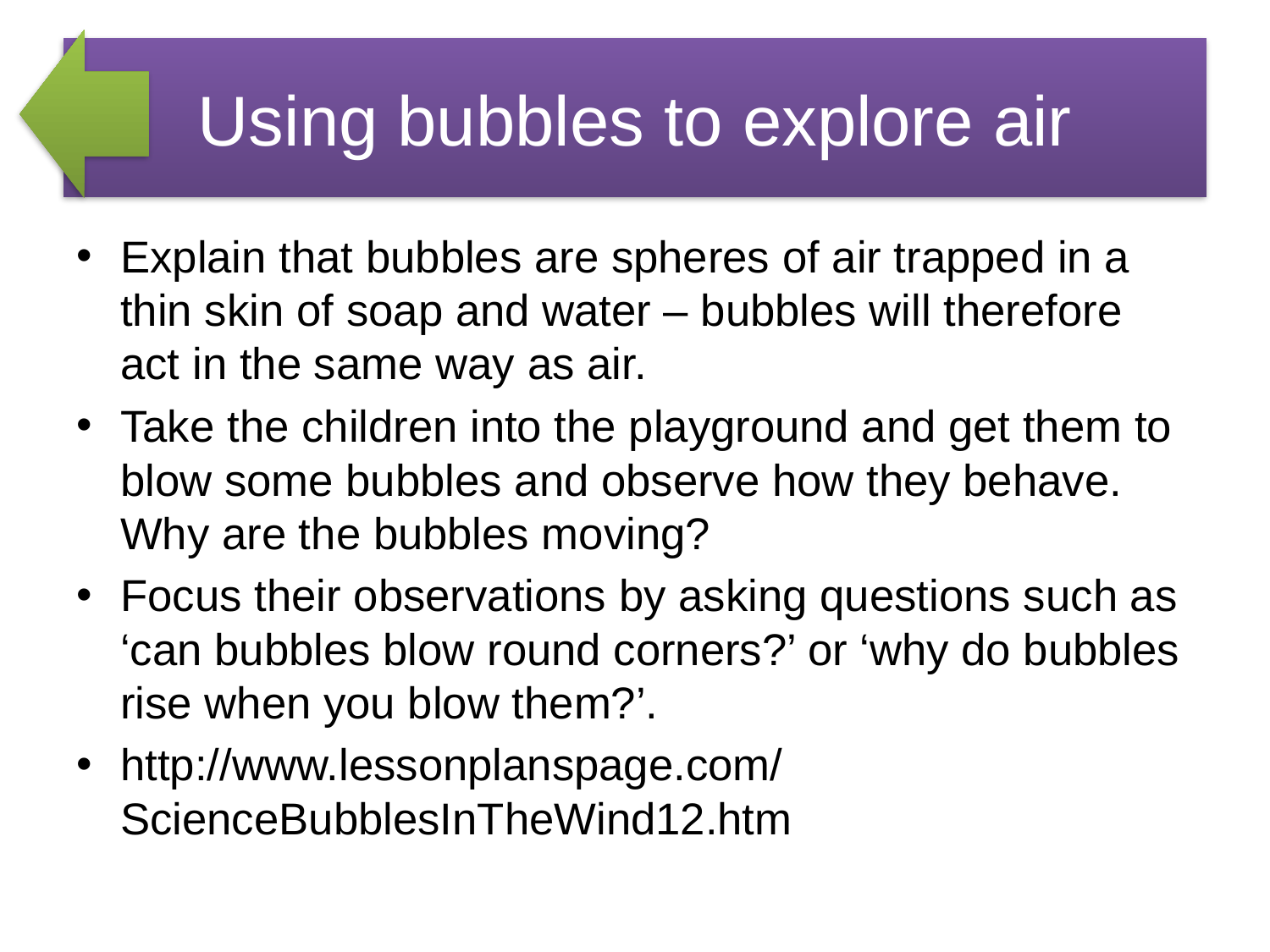

# Using bubbles to explore air
Explain that bubbles are spheres of air trapped in a thin skin of soap and water – bubbles will therefore act in the same way as air.
Take the children into the playground and get them to blow some bubbles and observe how they behave. Why are the bubbles moving?
Focus their observations by asking questions such as ‘can bubbles blow round corners?’ or ‘why do bubbles rise when you blow them?’.
http://www.lessonplanspage.com/ScienceBubblesInTheWind12.htm